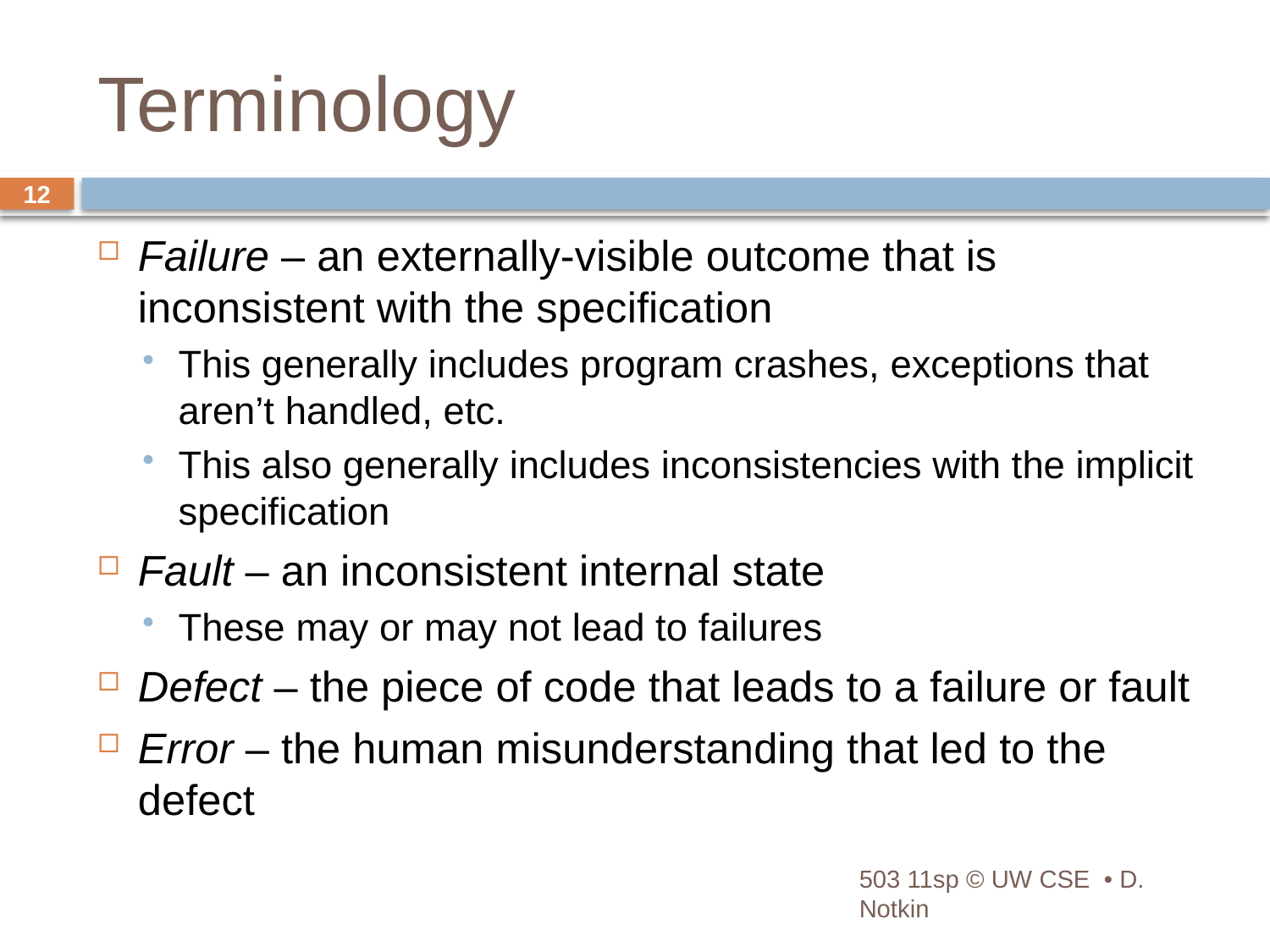

# Terminology
12
Failure – an externally-visible outcome that is inconsistent with the specification
This generally includes program crashes, exceptions that aren’t handled, etc.
This also generally includes inconsistencies with the implicit specification
Fault – an inconsistent internal state
These may or may not lead to failures
Defect – the piece of code that leads to a failure or fault
Error – the human misunderstanding that led to the defect
503 11sp © UW CSE  • D. Notkin